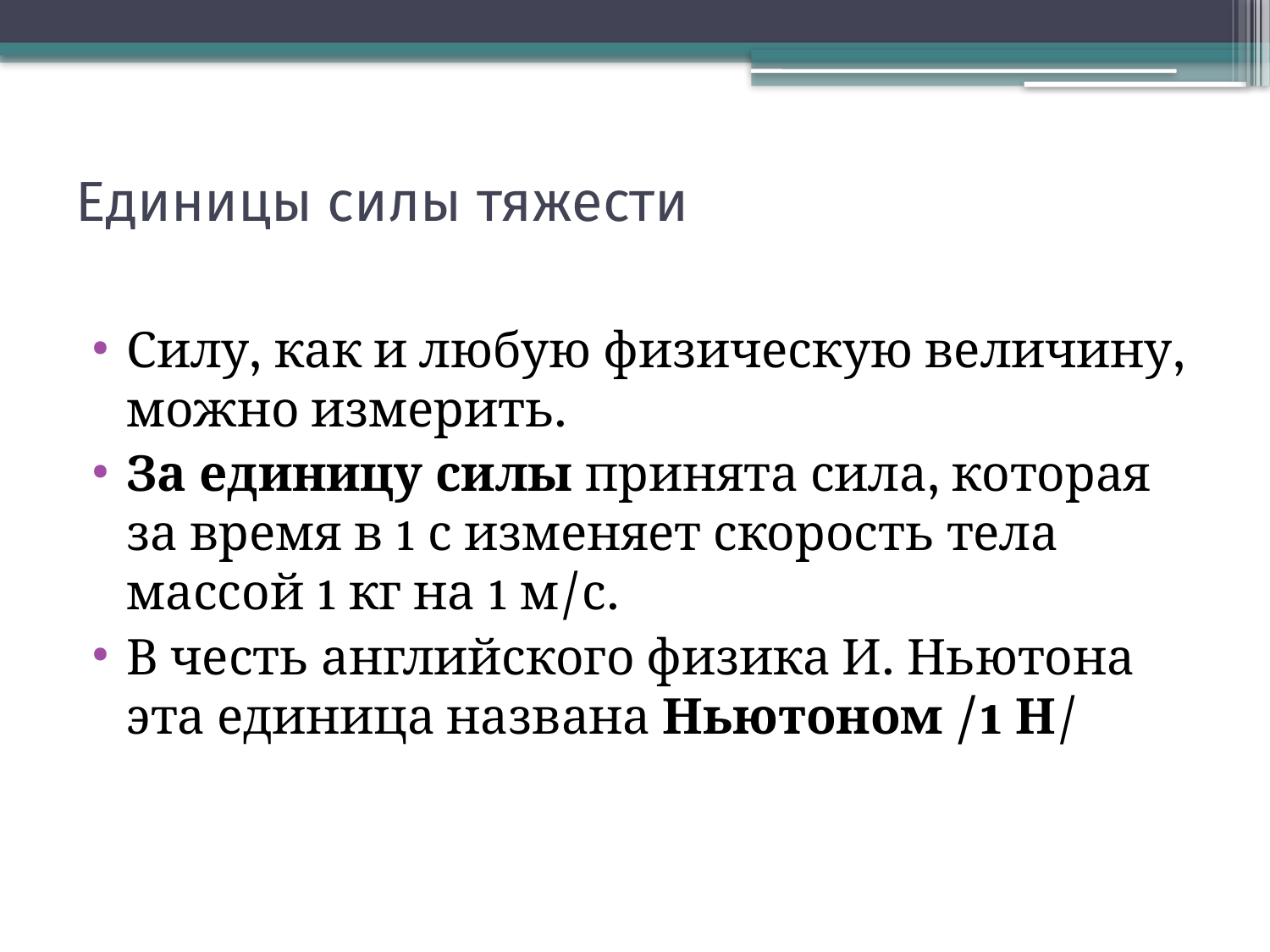

# Единицы силы тяжести
Силу, как и любую физическую величину, можно измерить.
За единицу силы принята сила, которая за время в 1 с изменяет скорость тела массой 1 кг на 1 м/с.
В честь английского физика И. Ньютона эта единица названа Ньютоном /1 Н/